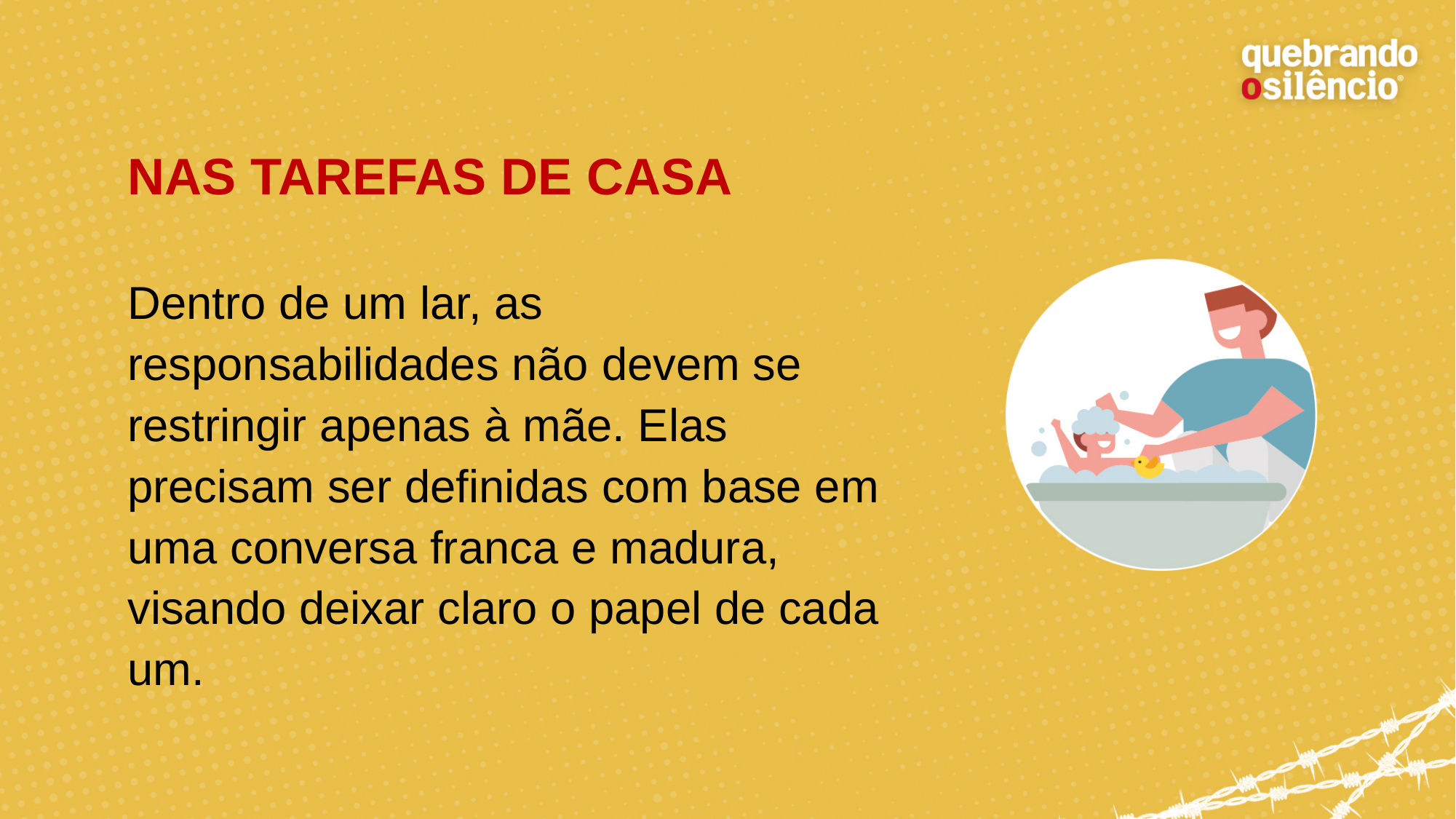

NAS TAREFAS DE CASA

Dentro de um lar, as responsabilidades não devem se restringir apenas à mãe. Elas precisam ser definidas com base em uma conversa franca e madura, visando deixar claro o papel de cada um.